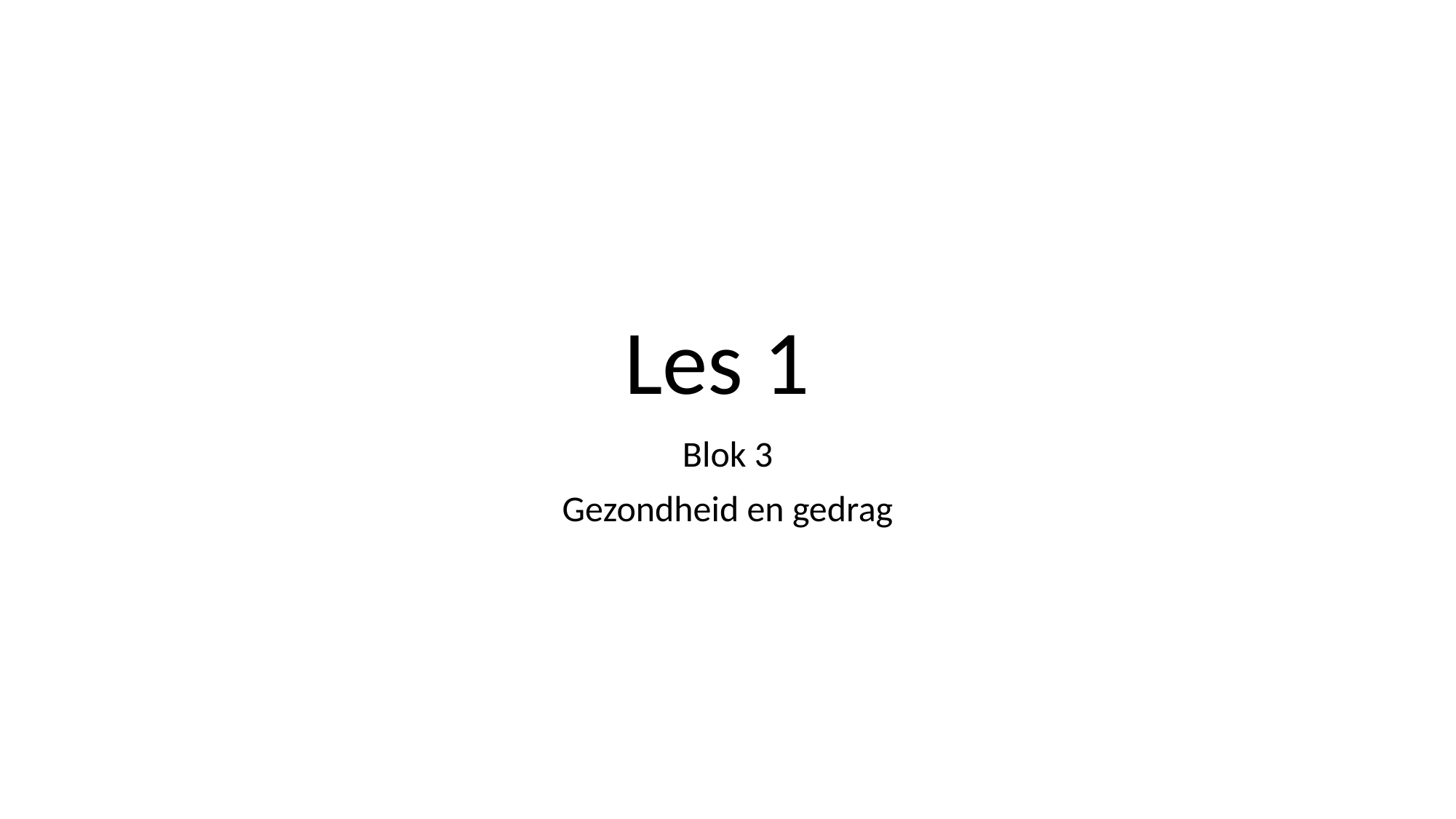

# Les 1
Blok 3
Gezondheid en gedrag